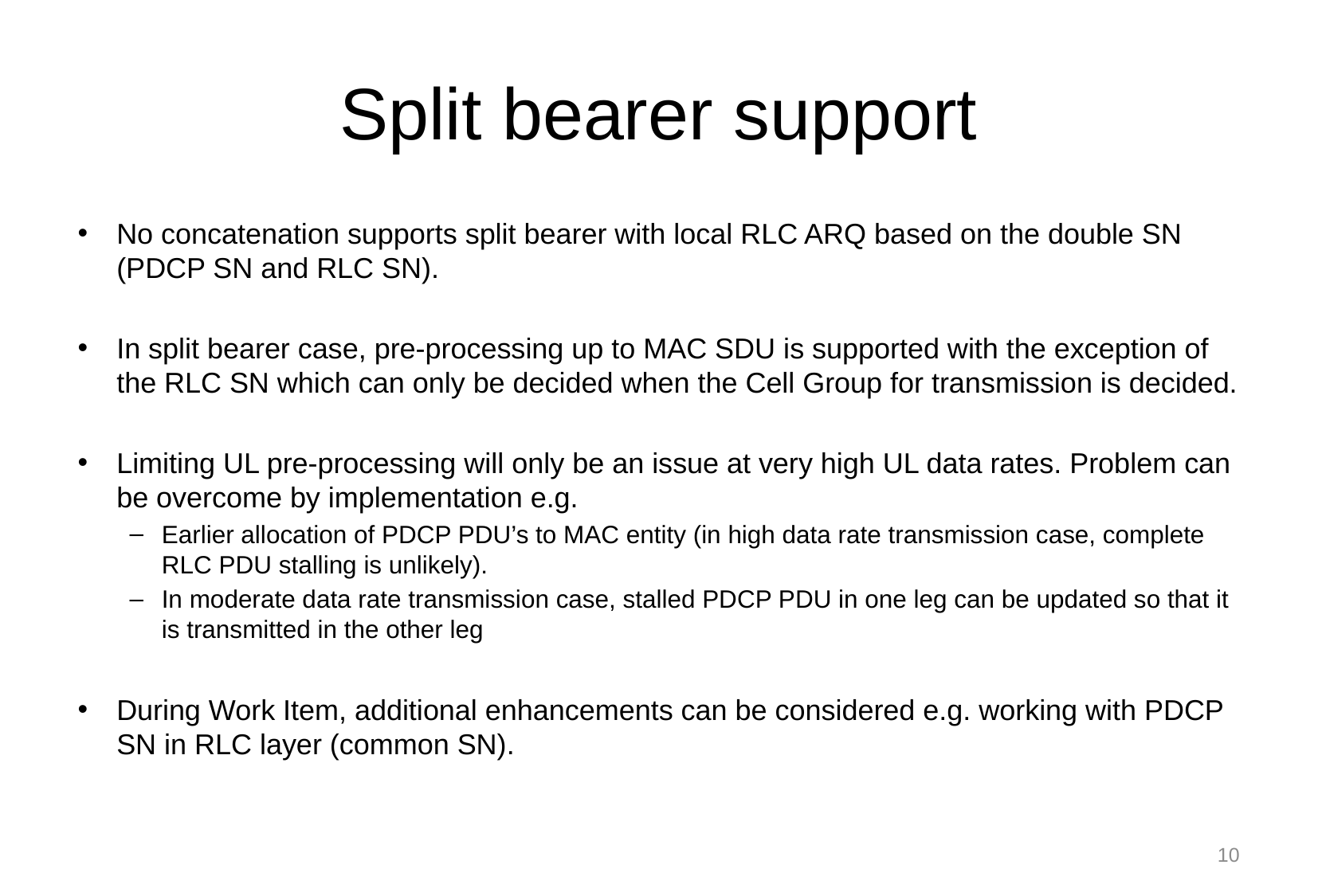

# Split bearer support
No concatenation supports split bearer with local RLC ARQ based on the double SN (PDCP SN and RLC SN).

In split bearer case, pre-processing up to MAC SDU is supported with the exception of the RLC SN which can only be decided when the Cell Group for transmission is decided.

Limiting UL pre-processing will only be an issue at very high UL data rates. Problem can be overcome by implementation e.g.
Earlier allocation of PDCP PDU’s to MAC entity (in high data rate transmission case, complete RLC PDU stalling is unlikely).
In moderate data rate transmission case, stalled PDCP PDU in one leg can be updated so that it is transmitted in the other leg

During Work Item, additional enhancements can be considered e.g. working with PDCP SN in RLC layer (common SN).
10